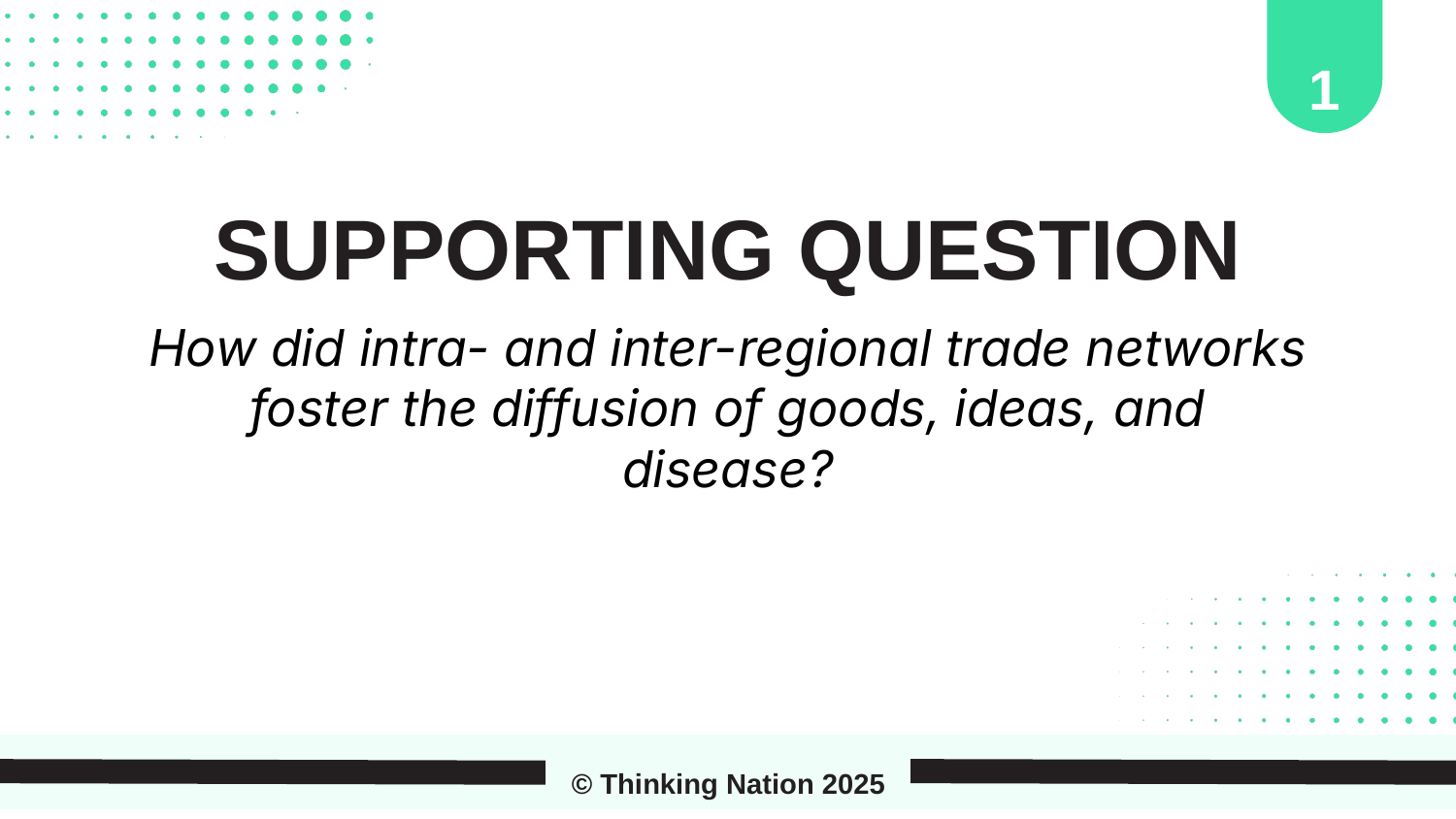

1
SUPPORTING QUESTION
How did intra- and inter-regional trade networks foster the diffusion of goods, ideas, and disease?

© Thinking Nation 2025